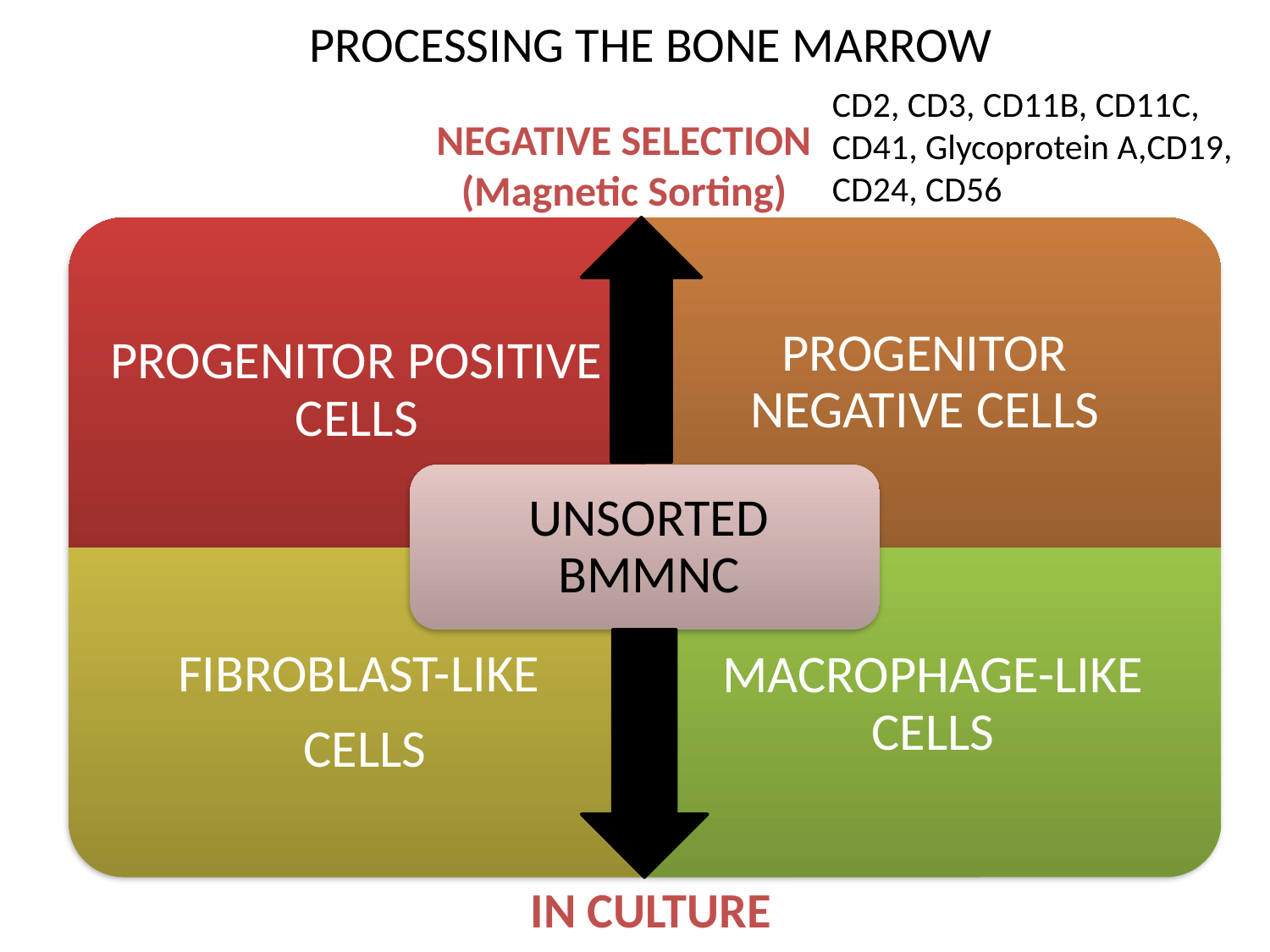

PROCESSING THE BONE MARROW
CD2, CD3, CD11B, CD11C, CD41, Glycoprotein A,CD19, CD24, CD56
NEGATIVE SELECTION
(Magnetic Sorting)
PROGENITOR POSITIVE CELLS
PROGENITOR NEGATIVE CELLS
FIBROBLAST-LIKE
CELLS
MACROPHAGE-LIKE CELLS
UNSORTED BMMNC

IN CULTURE